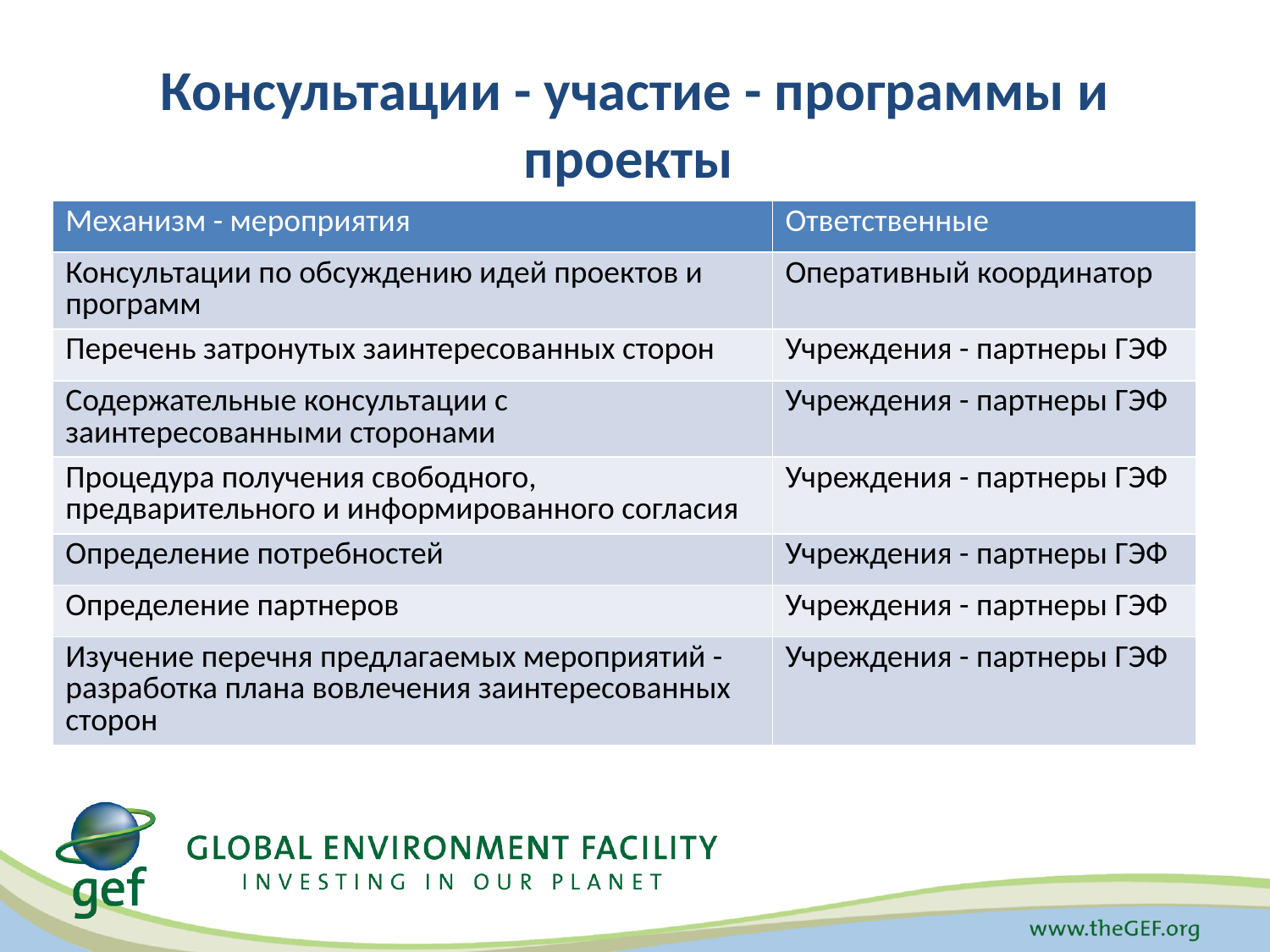

# Консультации - участие - программы и проекты
| Механизм - мероприятия | Ответственные |
| --- | --- |
| Консультации по обсуждению идей проектов и программ | Оперативный координатор |
| Перечень затронутых заинтересованных сторон | Учреждения - партнеры ГЭФ |
| Содержательные консультации с заинтересованными сторонами | Учреждения - партнеры ГЭФ |
| Процедура получения свободного, предварительного и информированного согласия | Учреждения - партнеры ГЭФ |
| Определение потребностей | Учреждения - партнеры ГЭФ |
| Определение партнеров | Учреждения - партнеры ГЭФ |
| Изучение перечня предлагаемых мероприятий - разработка плана вовлечения заинтересованных сторон | Учреждения - партнеры ГЭФ |